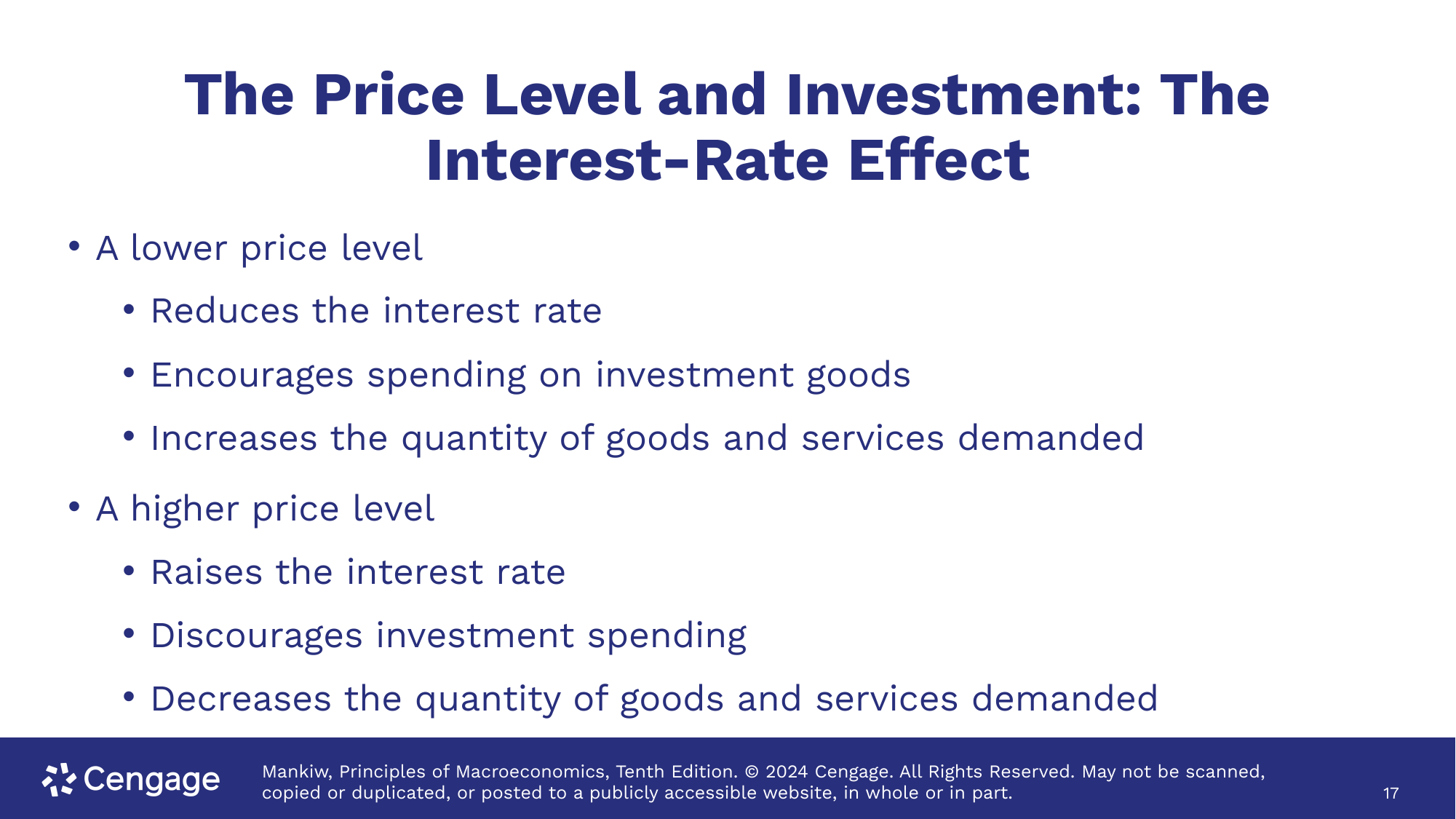

# The Price Level and Investment: The Interest-Rate Effect
A lower price level
Reduces the interest rate
Encourages spending on investment goods
Increases the quantity of goods and services demanded
A higher price level
Raises the interest rate
Discourages investment spending
Decreases the quantity of goods and services demanded